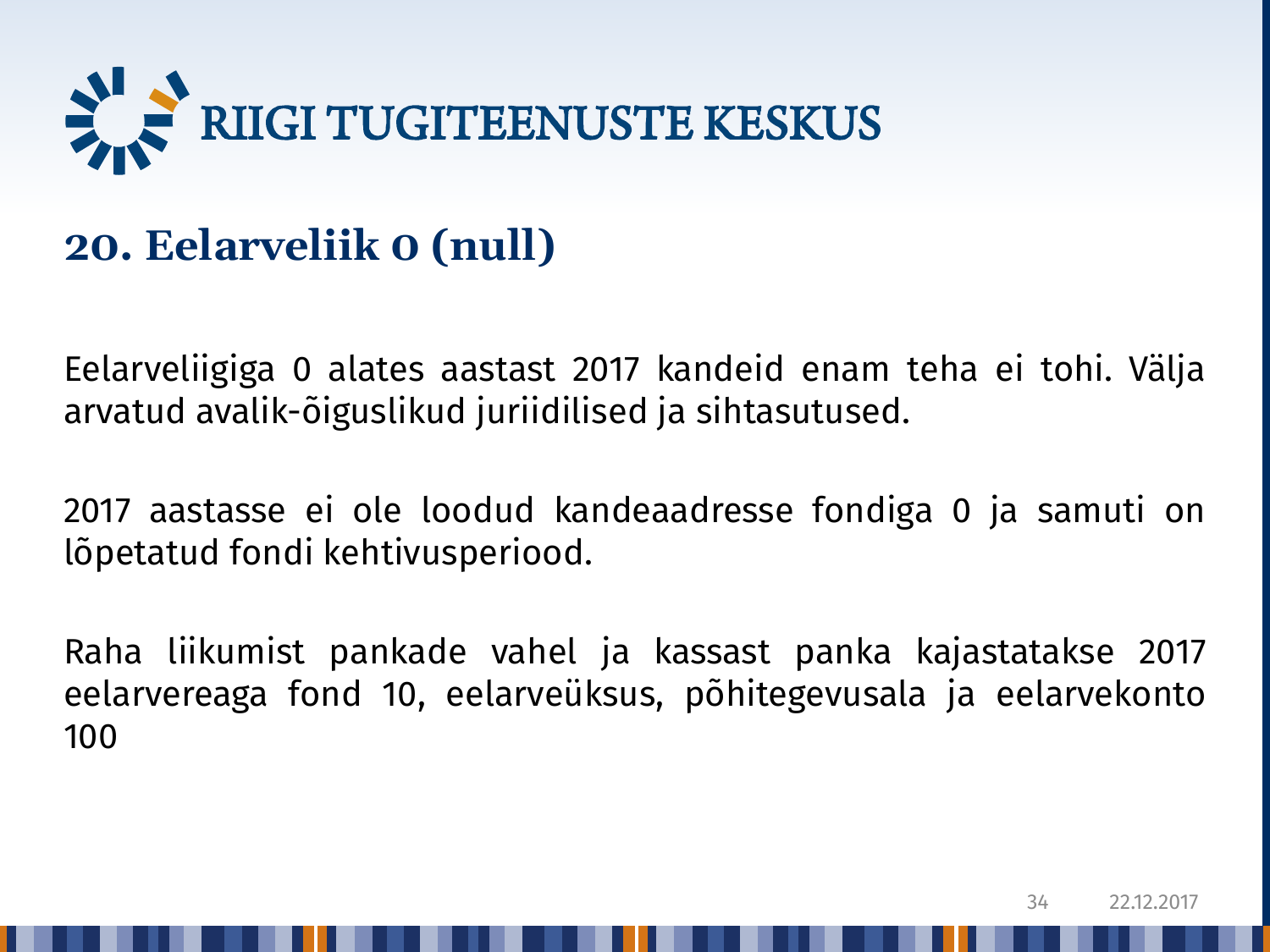

# 20. Eelarveliik 0 (null)
Eelarveliigiga 0 alates aastast 2017 kandeid enam teha ei tohi. Välja arvatud avalik-õiguslikud juriidilised ja sihtasutused.

2017 aastasse ei ole loodud kandeaadresse fondiga 0 ja samuti on lõpetatud fondi kehtivusperiood.

Raha liikumist pankade vahel ja kassast panka kajastatakse 2017 eelarvereaga fond 10, eelarveüksus, põhitegevusala ja eelarvekonto 100
34
22.12.2017